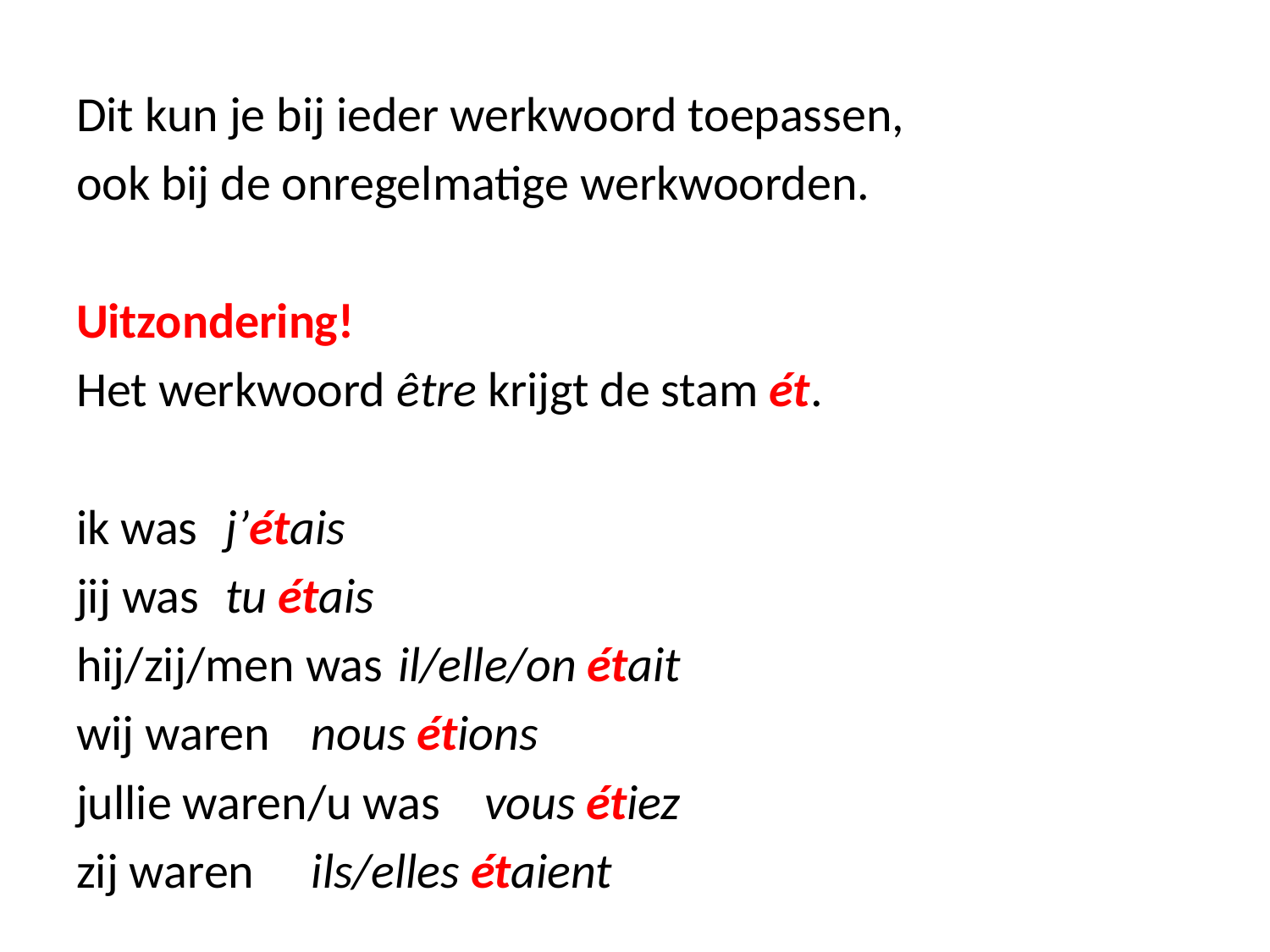

Dit kun je bij ieder werkwoord toepassen,
ook bij de onregelmatige werkwoorden.

Uitzondering!
Het werkwoord être krijgt de stam ét.

ik was			j’étais
jij was			tu étais
hij/zij/men was		il/elle/on était
wij waren			nous étions
jullie waren/u was	vous étiez
zij waren			ils/elles étaient